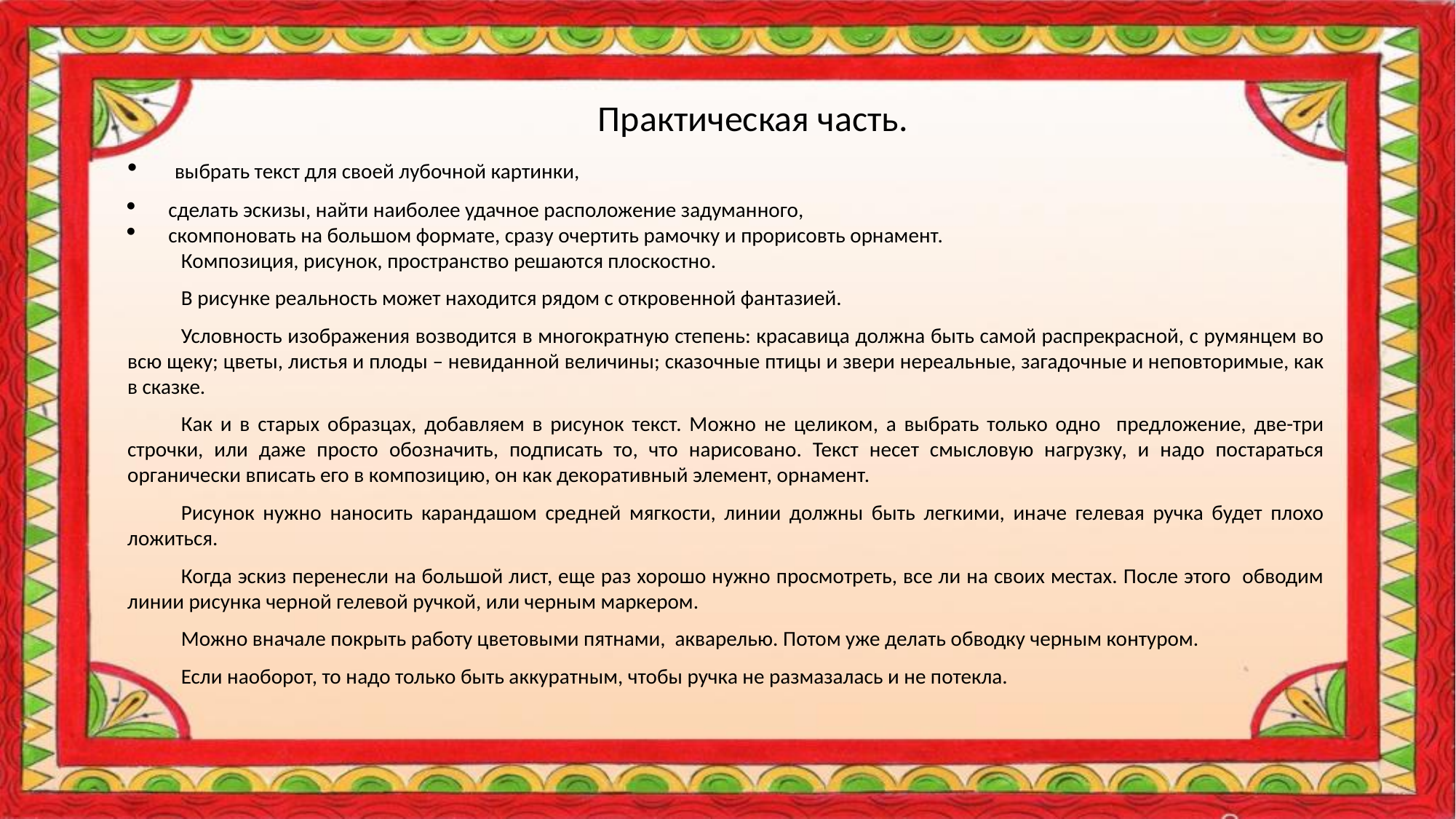

Практическая часть.
 выбрать текст для своей лубочной картинки,
сделать эскизы, найти наиболее удачное расположение задуманного,
скомпоновать на большом формате, сразу очертить рамочку и прорисовть орнамент.
Композиция, рисунок, пространство решаются плоскостно.
В рисунке реальность может находится рядом с откровенной фантазией.
Условность изображения возводится в многократную степень: красавица должна быть самой распрекрасной, с румянцем во всю щеку; цветы, листья и плоды – невиданной величины; сказочные птицы и звери нереальные, загадочные и неповторимые, как в сказке.
Как и в старых образцах, добавляем в рисунок текст. Можно не целиком, а выбрать только одно  предложение, две-три строчки, или даже просто обозначить, подписать то, что нарисовано. Текст несет смысловую нагрузку, и надо постараться органически вписать его в композицию, он как декоративный элемент, орнамент.
Рисунок нужно наносить карандашом средней мягкости, линии должны быть легкими, иначе гелевая ручка будет плохо ложиться.
Когда эскиз перенесли на большой лист, еще раз хорошо нужно просмотреть, все ли на своих местах. После этого  обводим линии рисунка черной гелевой ручкой, или черным маркером.
Можно вначале покрыть работу цветовыми пятнами,  акварелью. Потом уже делать обводку черным контуром.
Если наоборот, то надо только быть аккуратным, чтобы ручка не размазалась и не потекла.